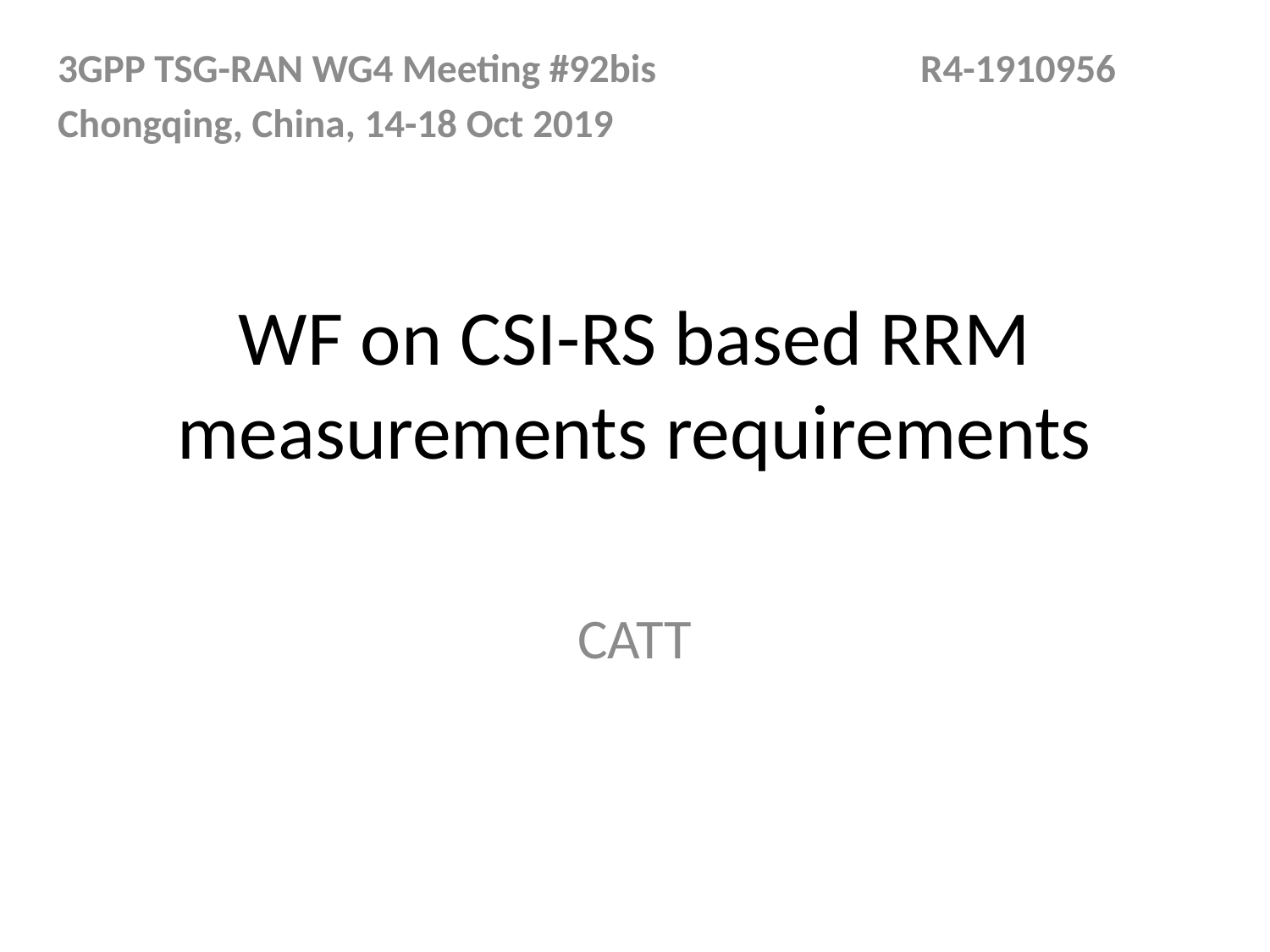

3GPP TSG-RAN WG4 Meeting #92bis	           		   R4-1910956
Chongqing, China, 14-18 Oct 2019

# WF on CSI-RS based RRM measurements requirements
CATT